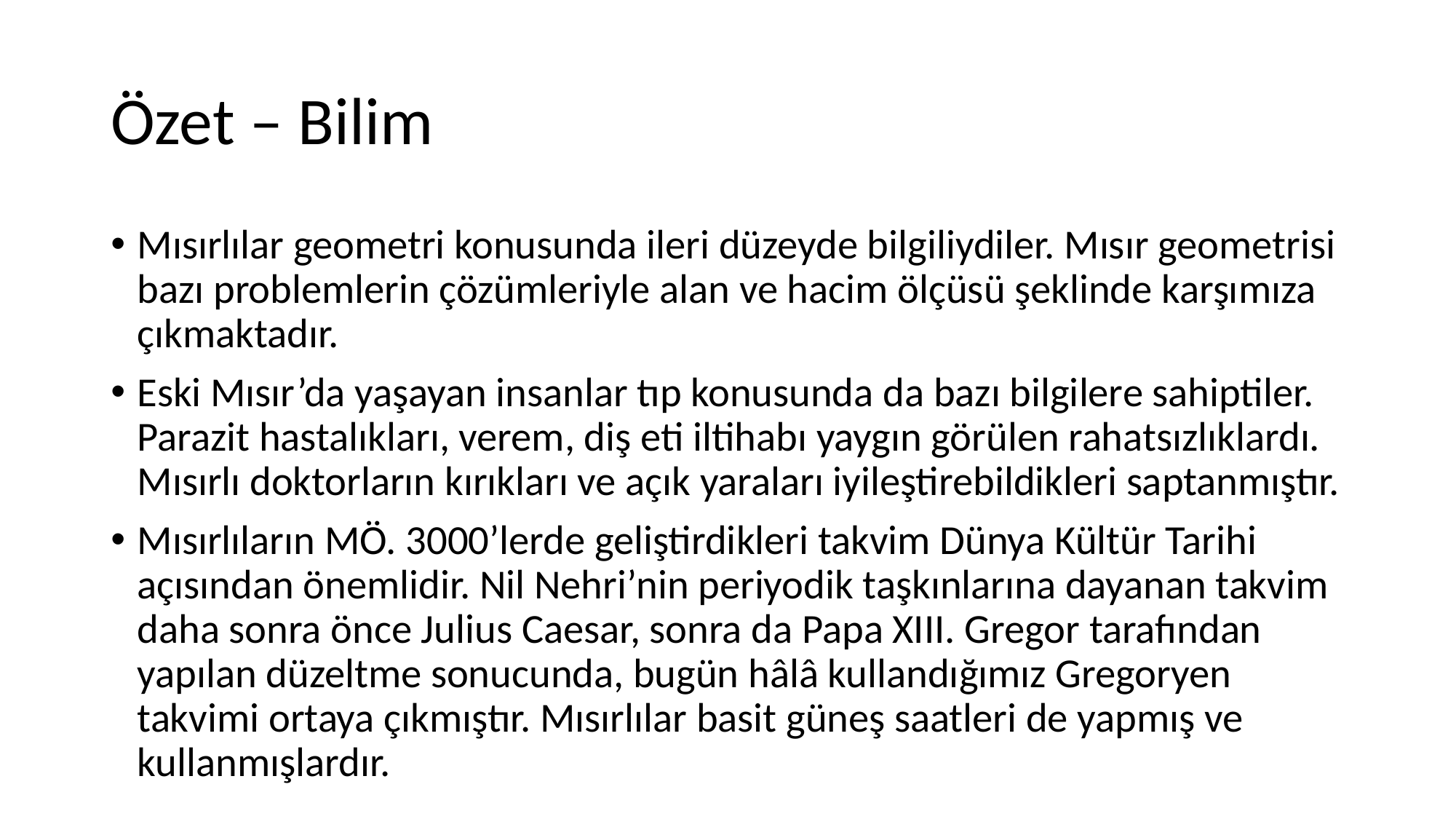

# Özet – Bilim
Mısırlılar geometri konusunda ileri düzeyde bilgiliydiler. Mısır geometrisi bazı problemlerin çözümleriyle alan ve hacim ölçüsü şeklinde karşımıza çıkmaktadır.
Eski Mısır’da yaşayan insanlar tıp konusunda da bazı bilgilere sahiptiler. Parazit hastalıkları, verem, diş eti iltihabı yaygın görülen rahatsızlıklardı. Mısırlı doktorların kırıkları ve açık yaraları iyileştirebildikleri saptanmıştır.
Mısırlıların MÖ. 3000’lerde geliştirdikleri takvim Dünya Kültür Tarihi açısından önemlidir. Nil Nehri’nin periyodik taşkınlarına dayanan takvim daha sonra önce Julius Caesar, sonra da Papa XIII. Gregor tarafından yapılan düzeltme sonucunda, bugün hâlâ kullandığımız Gregoryen takvimi ortaya çıkmıştır. Mısırlılar basit güneş saatleri de yapmış ve kullanmışlardır.